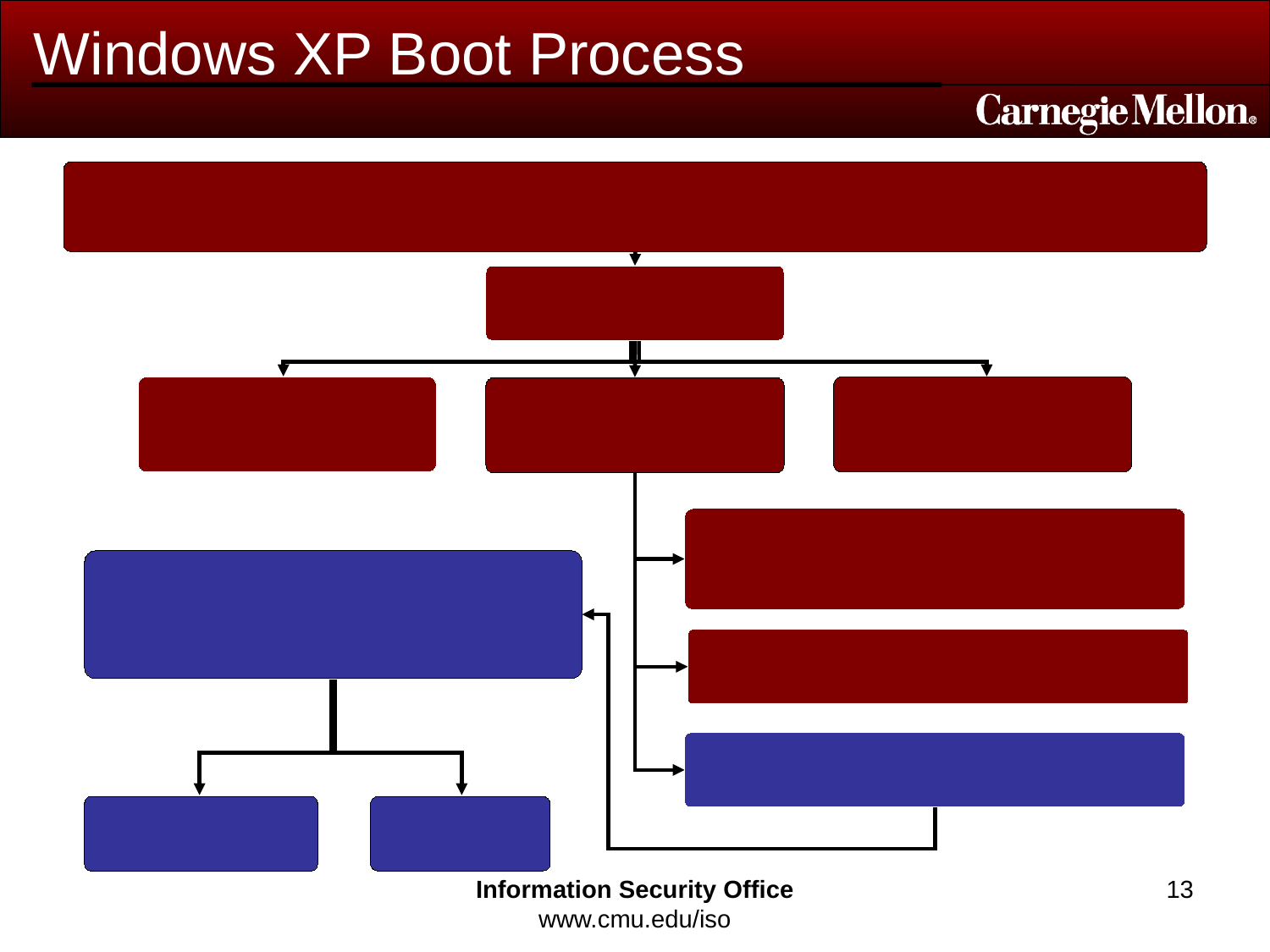

# Windows XP Boot Process
Information Security Office
www.cmu.edu/iso

13